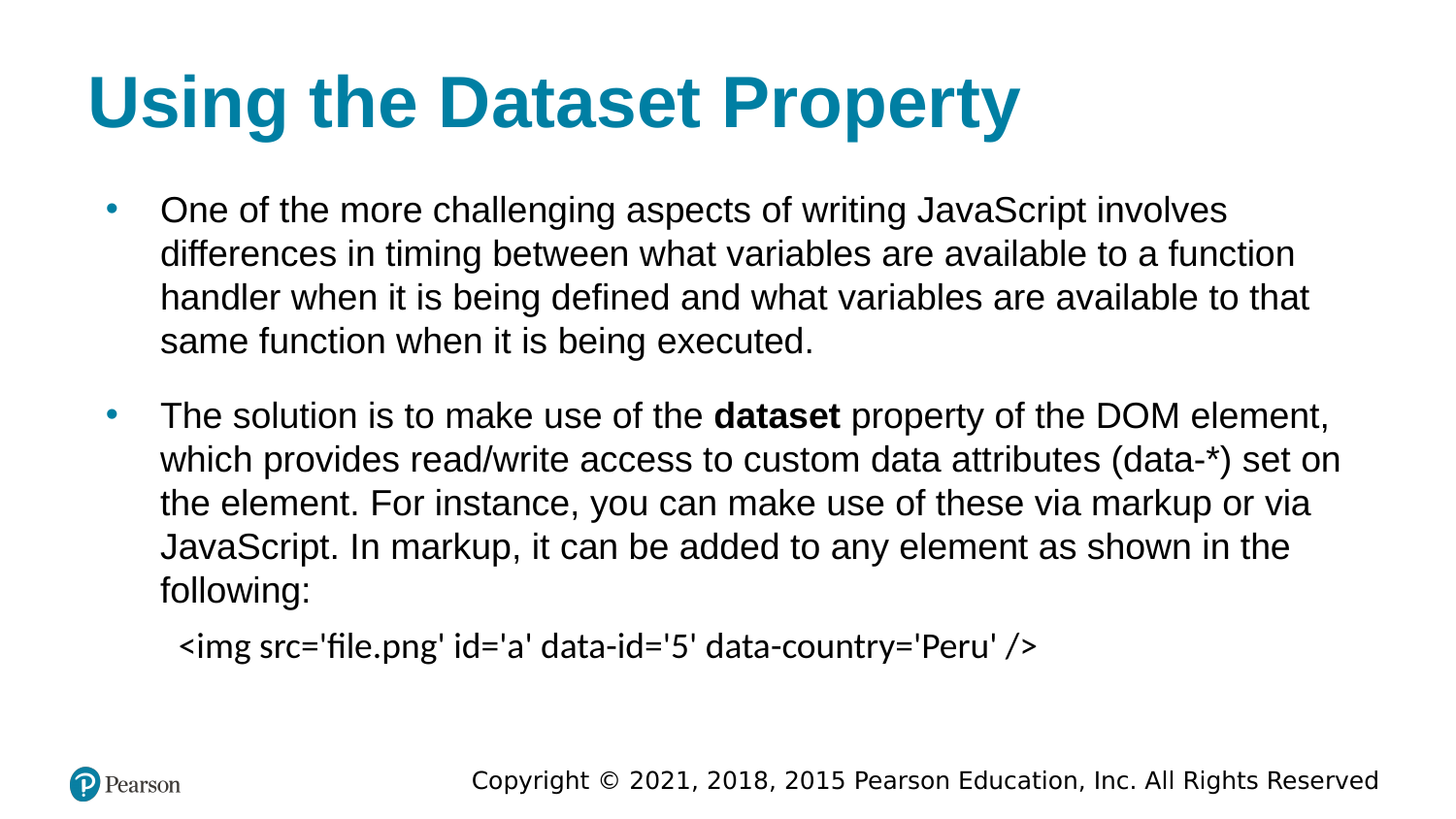

# Using the Dataset Property
One of the more challenging aspects of writing JavaScript involves differences in timing between what variables are available to a function handler when it is being defined and what variables are available to that same function when it is being executed.
The solution is to make use of the dataset property of the DOM element, which provides read/write access to custom data attributes (data-*) set on the element. For instance, you can make use of these via markup or via JavaScript. In markup, it can be added to any element as shown in the following:
<img src='file.png' id='a' data-id='5' data-country='Peru' />